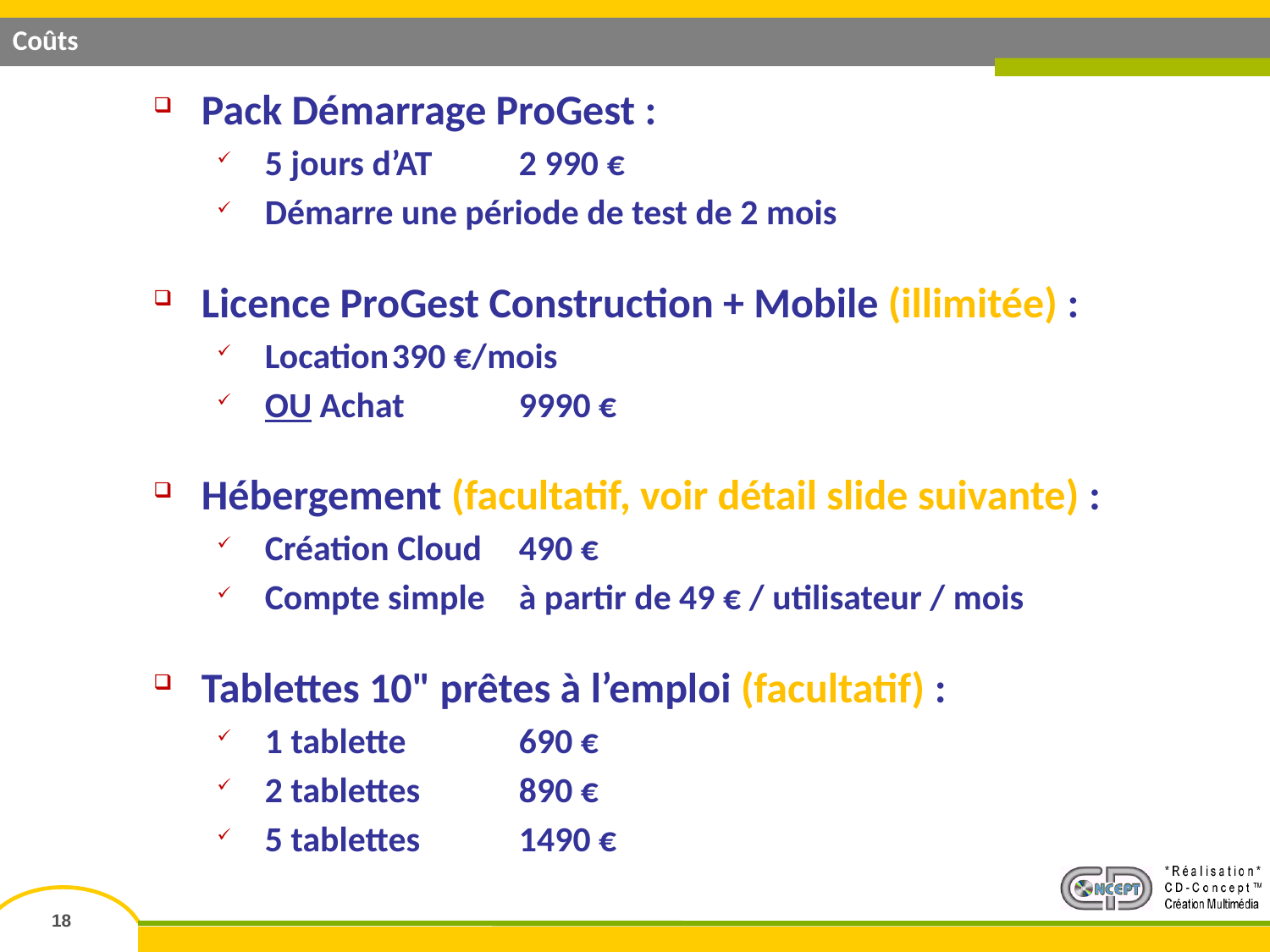

# Coûts
Pack Démarrage ProGest :
5 jours d’AT	2 990 €
Démarre une période de test de 2 mois

Licence ProGest Construction + Mobile (illimitée) :
Location	390 €/mois
OU Achat	9990 €

Hébergement (facultatif, voir détail slide suivante) :
Création Cloud	490 €
Compte simple 	à partir de 49 € / utilisateur / mois

Tablettes 10" prêtes à l’emploi (facultatif) :
1 tablette	690 €
2 tablettes	890 €
5 tablettes	1490 €